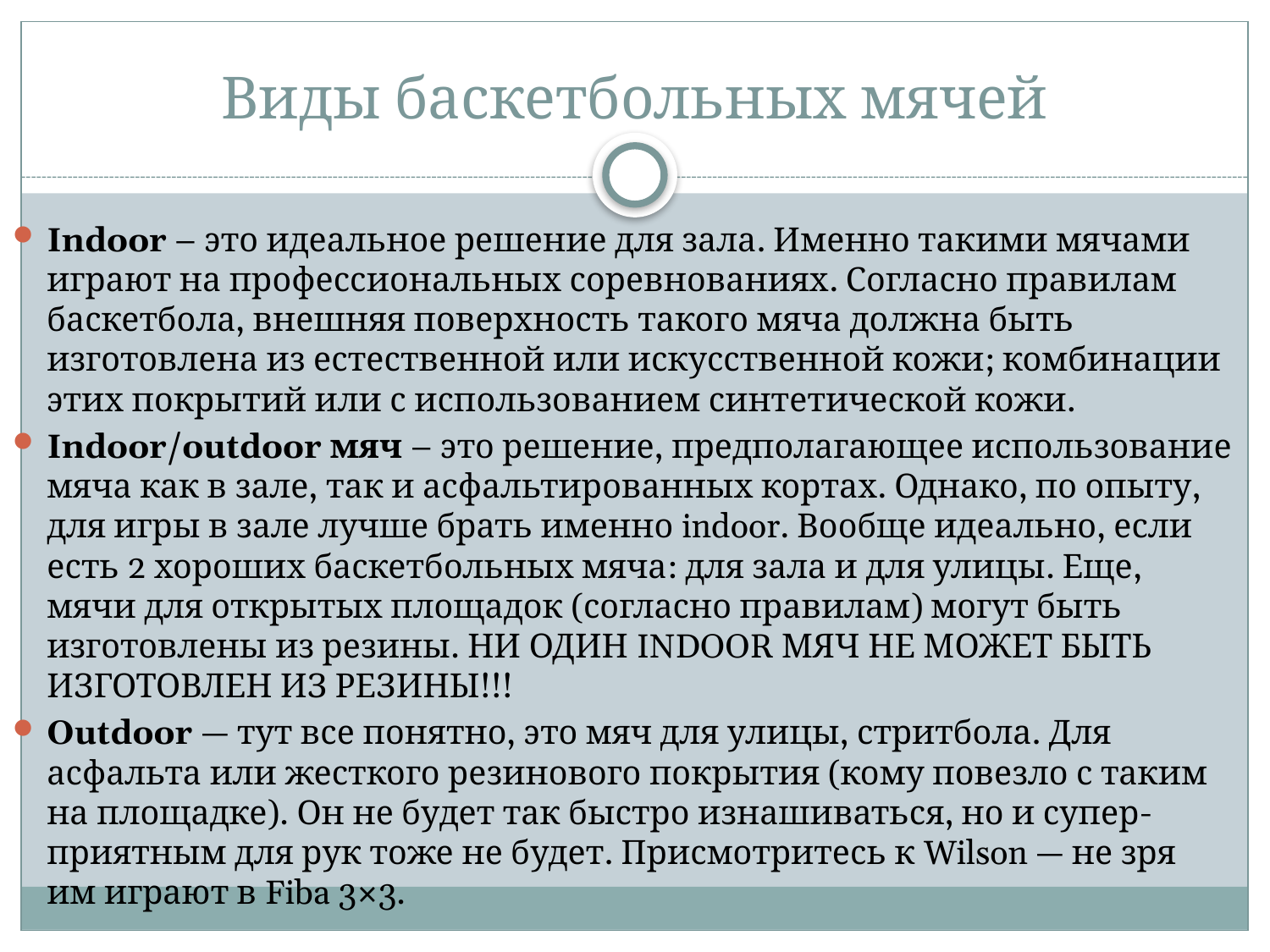

# Виды баскетбольных мячей
Indoor – это идеальное решение для зала. Именно такими мячами играют на профессиональных соревнованиях. Согласно правилам баскетбола, внешняя поверхность такого мяча должна быть изготовлена из естественной или искусственной кожи; комбинации этих покрытий или с использованием синтетической кожи.
Indoor/outdoor мяч – это решение, предполагающее использование мяча как в зале, так и асфальтированных кортах. Однако, по опыту, для игры в зале лучше брать именно indoor. Вообще идеально, если есть 2 хороших баскетбольных мяча: для зала и для улицы. Еще, мячи для открытых площадок (согласно правилам) могут быть изготовлены из резины. НИ ОДИН INDOOR МЯЧ НЕ МОЖЕТ БЫТЬ ИЗГОТОВЛЕН ИЗ РЕЗИНЫ!!!
Outdoor — тут все понятно, это мяч для улицы, стритбола. Для асфальта или жесткого резинового покрытия (кому повезло с таким на площадке). Он не будет так быстро изнашиваться, но и супер-приятным для рук тоже не будет. Присмотритесь к Wilson — не зря им играют в Fiba 3×3.